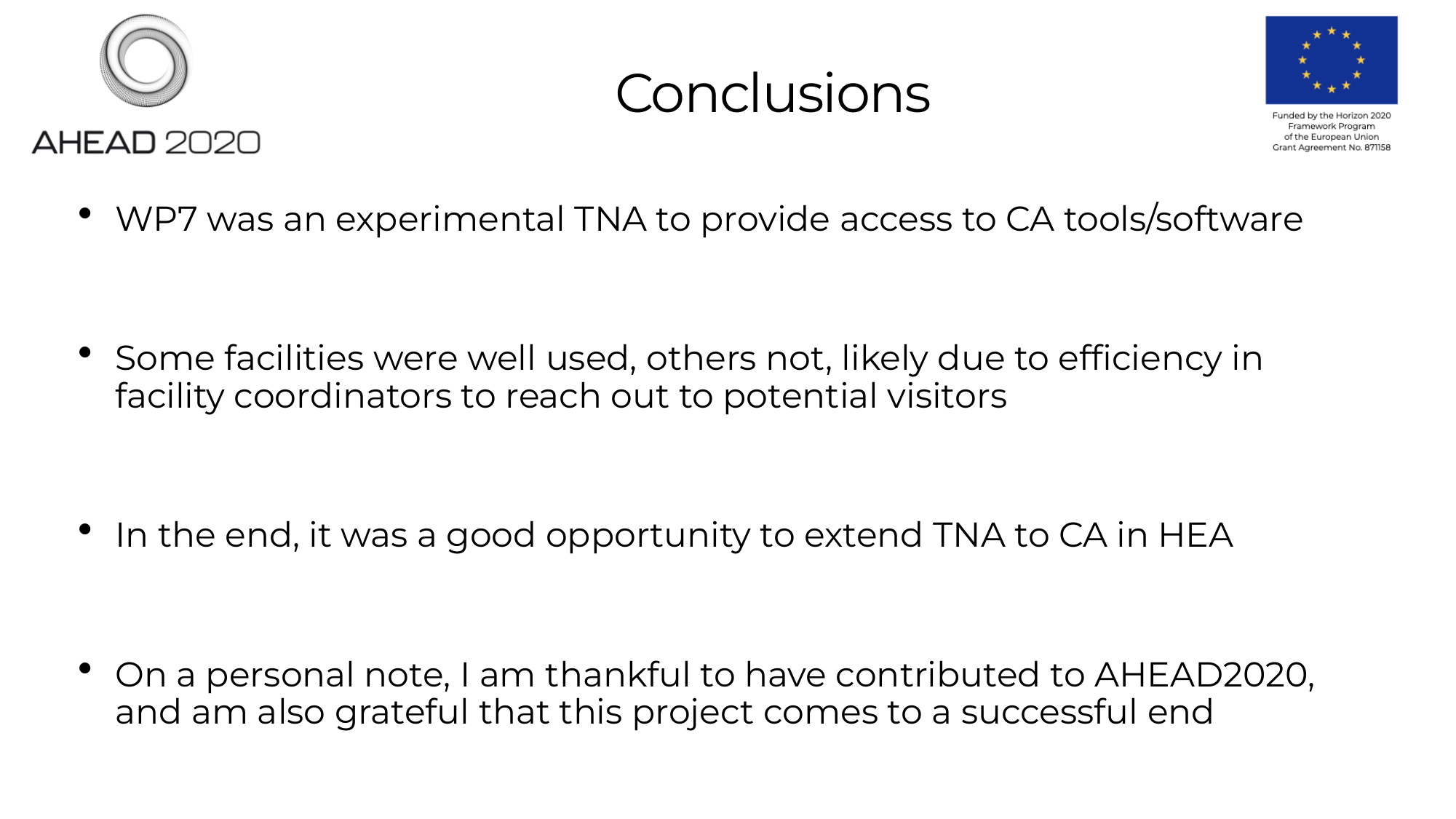

# Conclusions
WP7 was an experimental TNA to provide access to CA tools/software

Some facilities were well used, others not, likely due to efficiency in facility coordinators to reach out to potential visitors

In the end, it was a good opportunity to extend TNA to CA in HEA

On a personal note, I am thankful to have contributed to AHEAD2020, and am also grateful that this project comes to a successful end